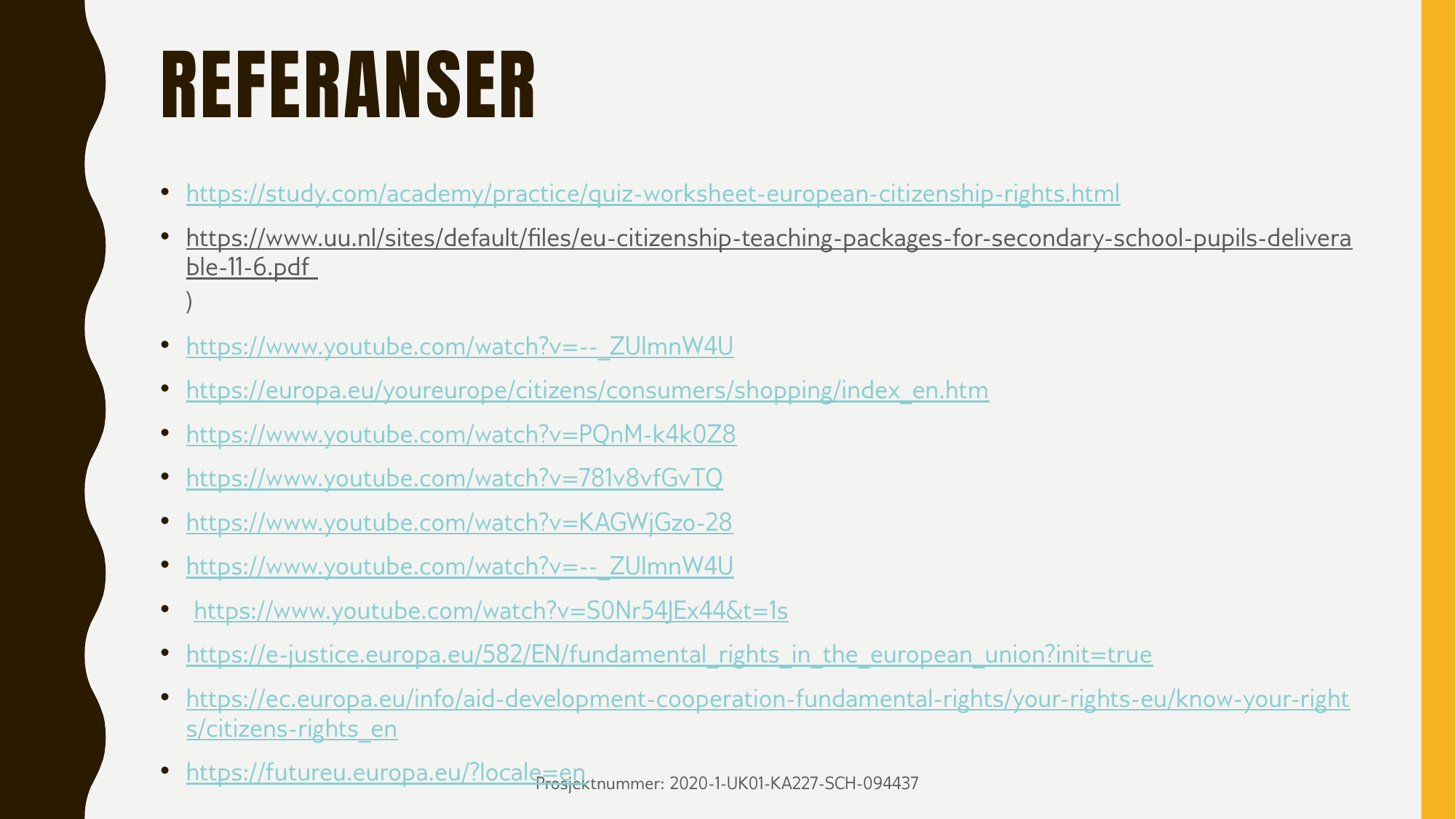

# REFERANSER
https://study.com/academy/practice/quiz-worksheet-european-citizenship-rights.html
https://www.uu.nl/sites/default/files/eu-citizenship-teaching-packages-for-secondary-school-pupils-deliverable-11-6.pdf )
https://www.youtube.com/watch?v=--_ZUImnW4U
https://europa.eu/youreurope/citizens/consumers/shopping/index_en.htm
https://www.youtube.com/watch?v=PQnM-k4k0Z8
https://www.youtube.com/watch?v=781v8vfGvTQ
https://www.youtube.com/watch?v=KAGWjGzo-28
https://www.youtube.com/watch?v=--_ZUImnW4U
 https://www.youtube.com/watch?v=S0Nr54JEx44&t=1s
https://e-justice.europa.eu/582/EN/fundamental_rights_in_the_european_union?init=true
https://ec.europa.eu/info/aid-development-cooperation-fundamental-rights/your-rights-eu/know-your-rights/citizens-rights_en
https://futureu.europa.eu/?locale=en

Prosjektnummer: 2020-1-UK01-KA227-SCH-094437